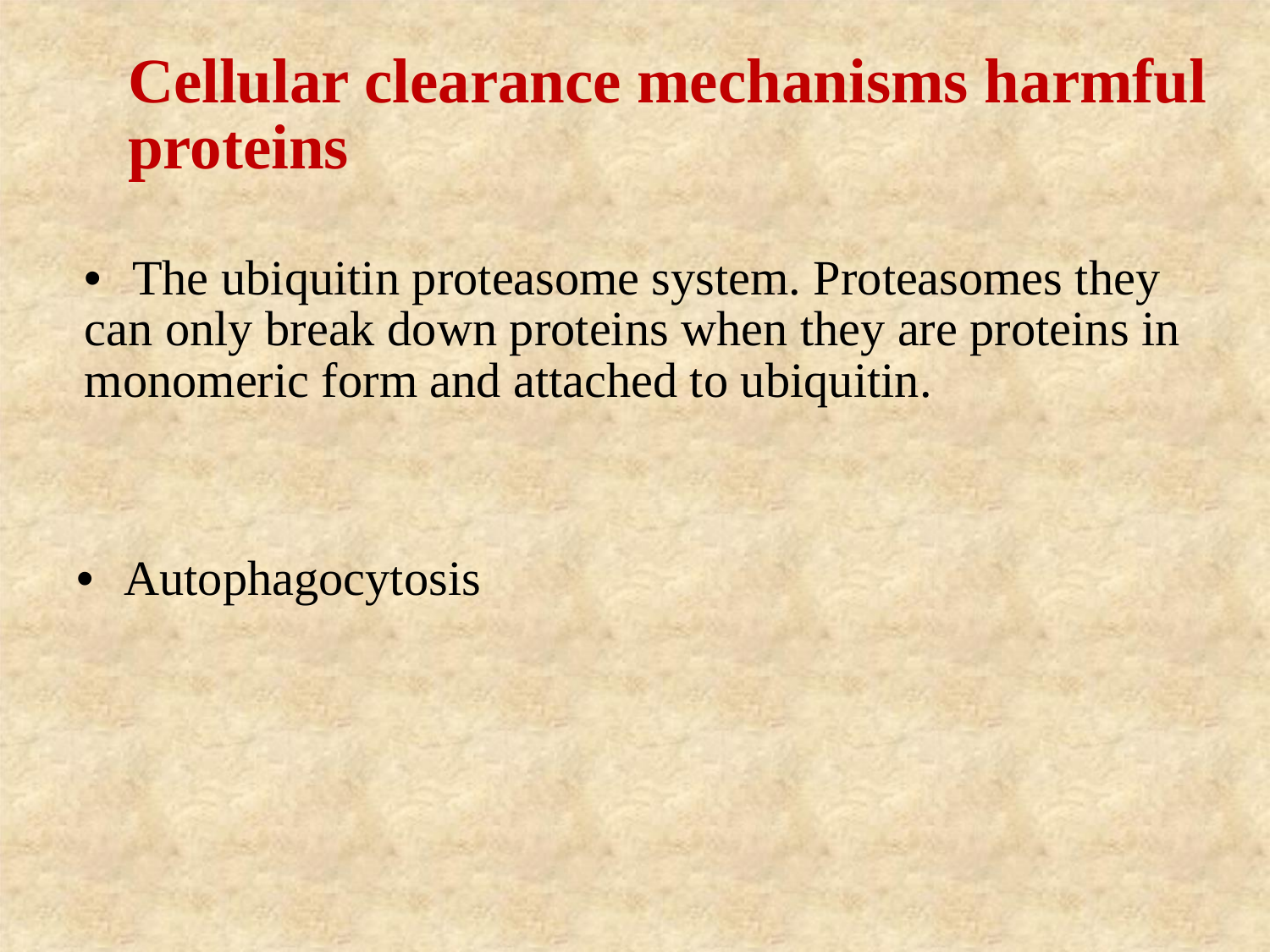

Cellular clearance mechanisms harmful proteins
• The ubiquitin proteasome system. Proteasomes they can only break down proteins when they are proteins in monomeric form and attached to ubiquitin.
• Autophagocytosis